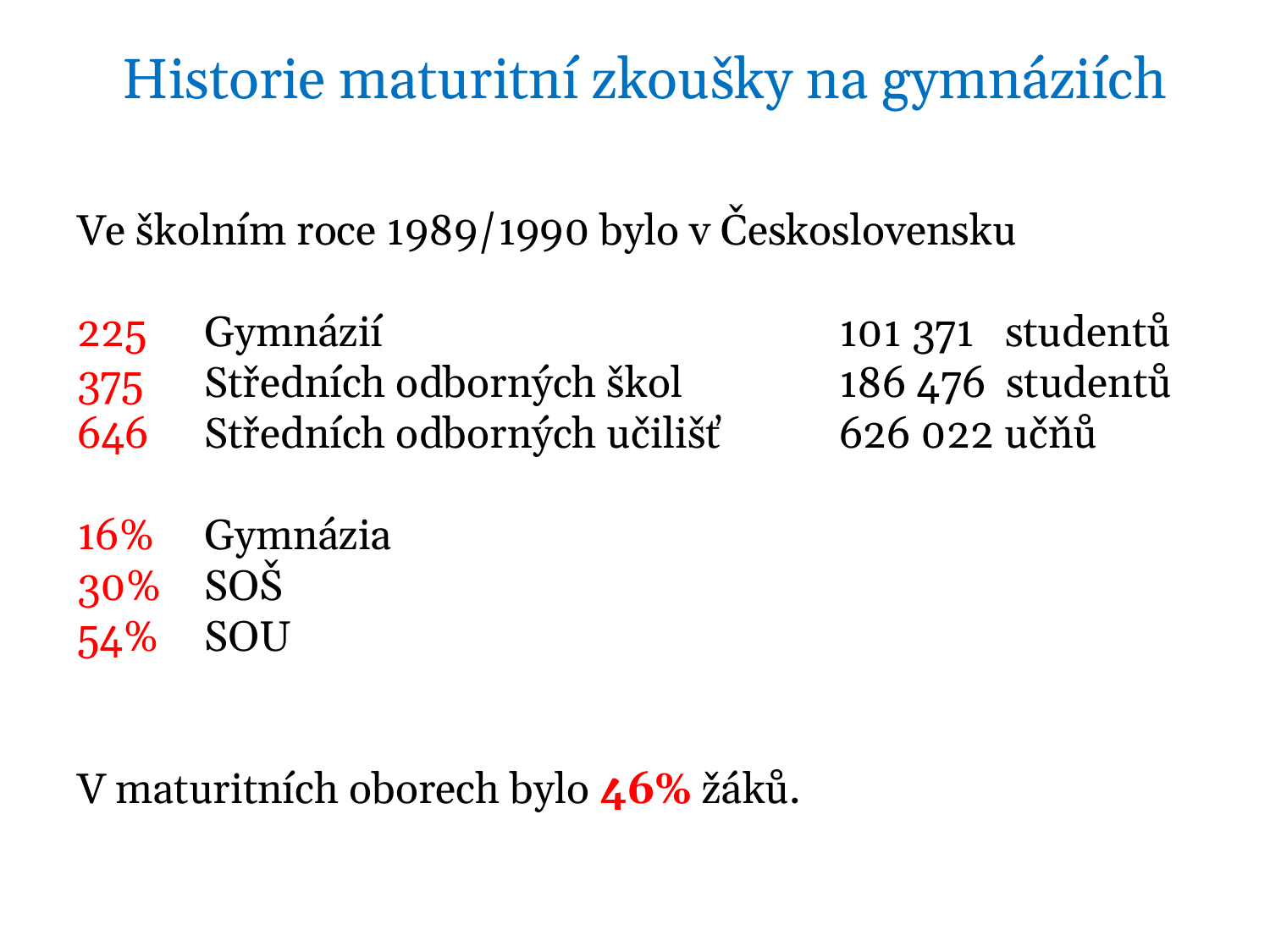

Historie maturitní zkoušky na gymnáziích
Ve školním roce 1989/1990 bylo v Československu

225	Gymnázií				101 371   studentů
375	Středních odborných škol		186 476  studentů
646	Středních odborných učilišť	626 022 učňů

16%	Gymnázia
30%	SOŠ
54%	SOU

V maturitních oborech bylo 46% žáků.